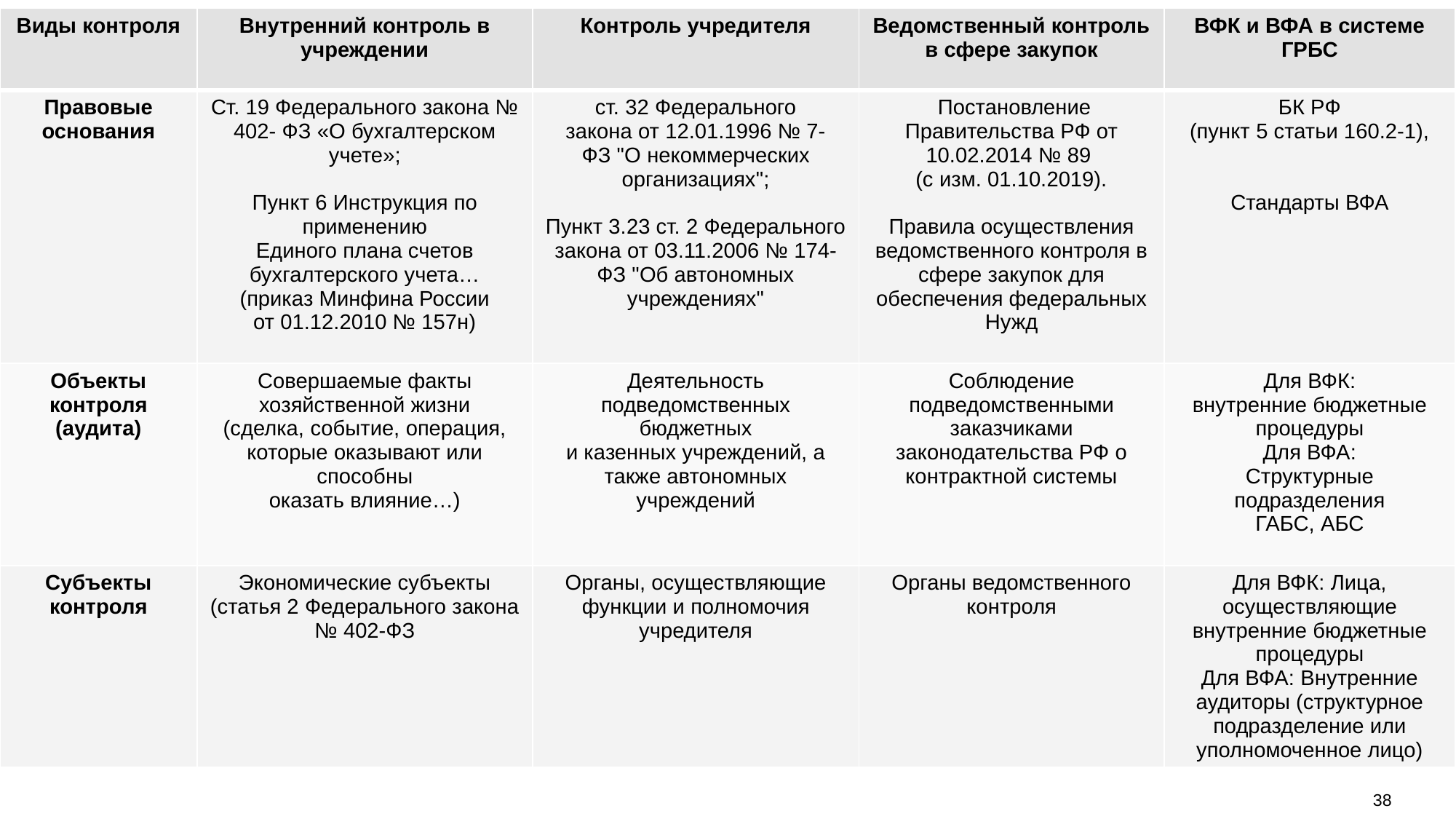

| Виды контроля | Внутренний контроль в учреждении | Контроль учредителя | Ведомственный контроль в сфере закупок | ВФК и ВФА в системе ГРБС |
| --- | --- | --- | --- | --- |
| Правовые основания | Ст. 19 Федерального закона № 402- ФЗ «О бухгалтерском учете»; Пункт 6 Инструкция по применению Единого плана счетов бухгалтерского учета… (приказ Минфина России от 01.12.2010 № 157н) | ст. 32 Федерального закона от 12.01.1996 № 7- ФЗ "О некоммерческих организациях"; Пункт 3.23 ст. 2 Федерального закона от 03.11.2006 № 174- ФЗ "Об автономных учреждениях" | Постановление Правительства РФ от 10.02.2014 № 89 (с изм. 01.10.2019). Правила осуществления ведомственного контроля в сфере закупок для обеспечения федеральных Нужд | БК РФ (пункт 5 статьи 160.2-1), Стандарты ВФА |
| Объекты контроля (аудита) | Совершаемые факты хозяйственной жизни (сделка, событие, операция, которые оказывают или способны оказать влияние…) | Деятельность подведомственных бюджетных и казенных учреждений, а также автономных учреждений | Соблюдение подведомственными заказчиками законодательства РФ о контрактной системы | Для ВФК: внутренние бюджетные процедуры Для ВФА: Структурные подразделения ГАБС, АБС |
| Субъекты контроля | Экономические субъекты (статья 2 Федерального закона № 402-ФЗ | Органы, осуществляющие функции и полномочия учредителя | Органы ведомственного контроля | Для ВФК: Лица, осуществляющие внутренние бюджетные процедуры Для ВФА: Внутренние аудиторы (структурное подразделение или уполномоченное лицо) |